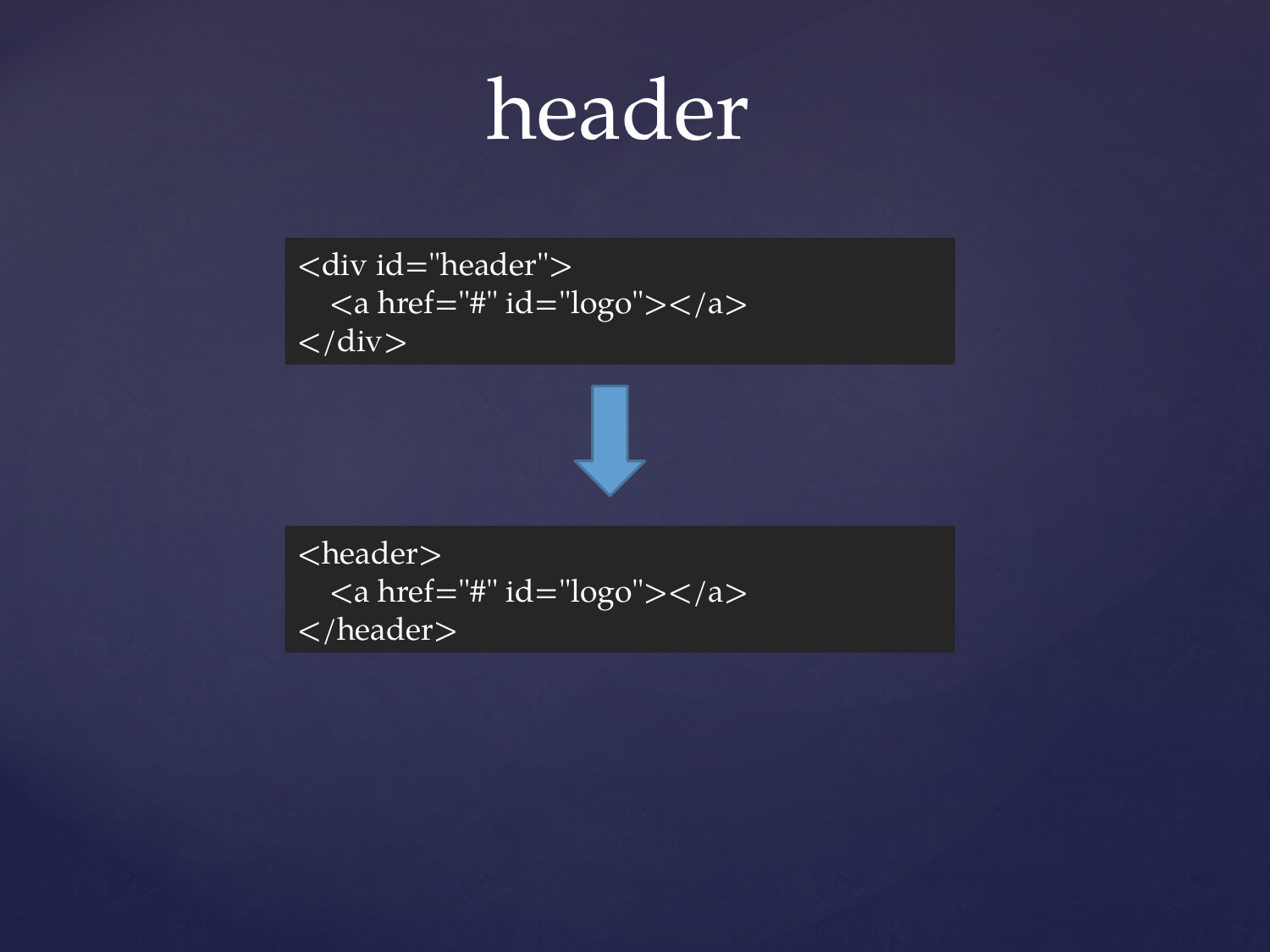

# header
<div id="header">
    <a href="#" id="logo"></a>
</div>

<header>
    <a href="#" id="logo"></a>
</header>